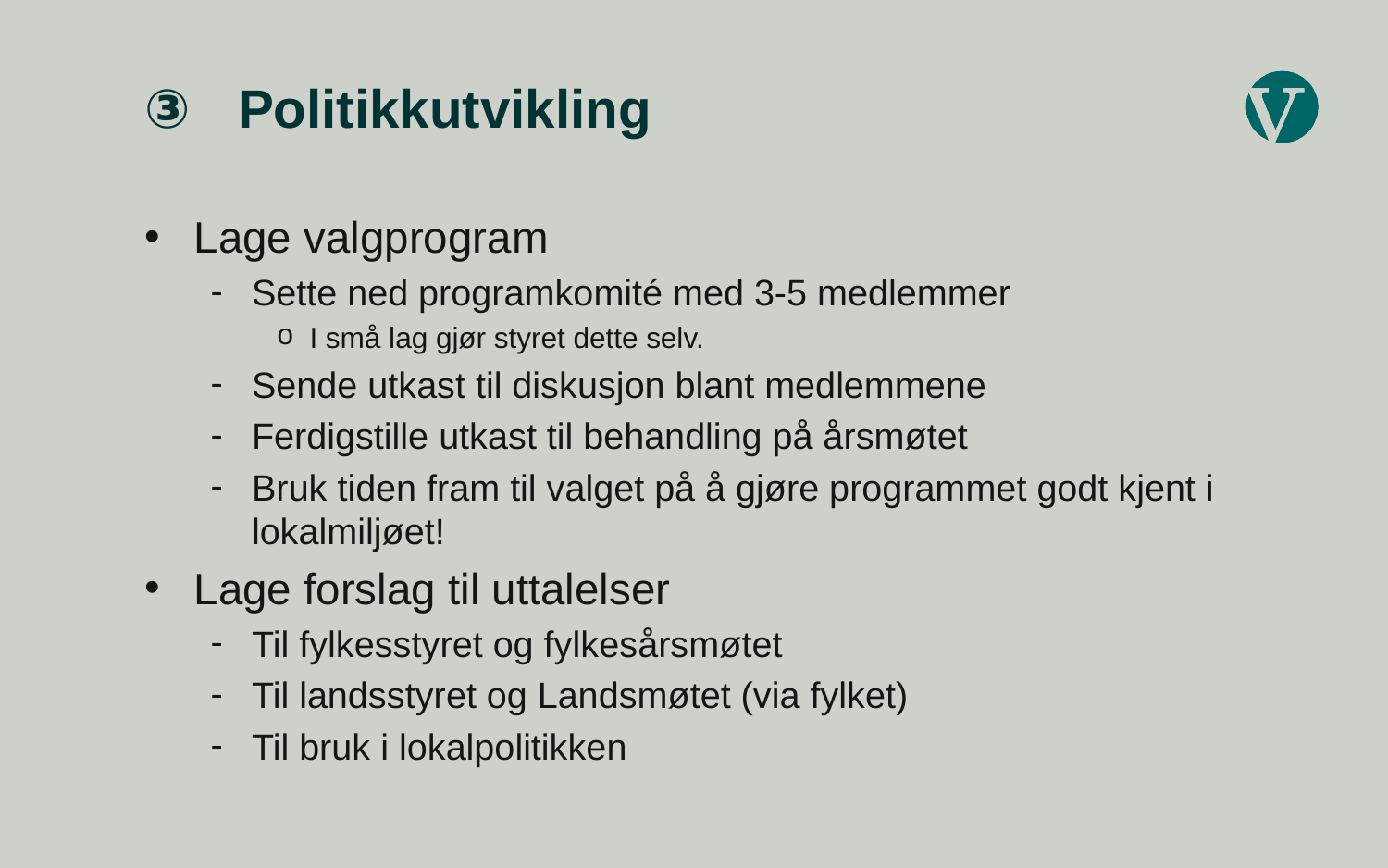

# Politikkutvikling
Lage valgprogram
Sette ned programkomité med 3-5 medlemmer
I små lag gjør styret dette selv.
Sende utkast til diskusjon blant medlemmene
Ferdigstille utkast til behandling på årsmøtet
Bruk tiden fram til valget på å gjøre programmet godt kjent i lokalmiljøet!
Lage forslag til uttalelser
Til fylkesstyret og fylkesårsmøtet
Til landsstyret og Landsmøtet (via fylket)
Til bruk i lokalpolitikken